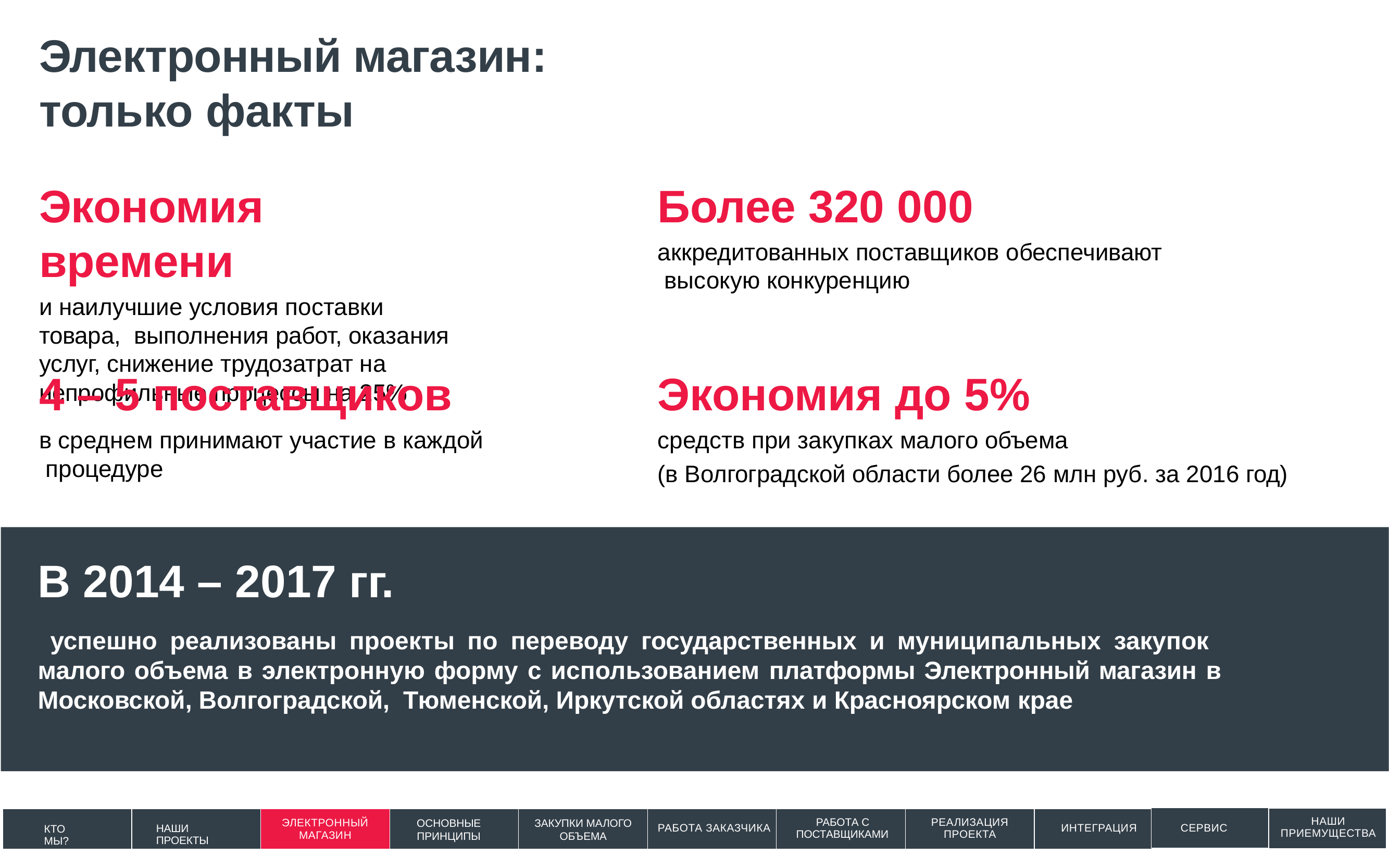

Электронный магазин: только факты
Более 320 000
аккредитованных поставщиков обеспечивают  высокую конкуренцию
Экономия времени
и наилучшие условия поставки товара,  выполнения работ, оказания услуг, снижение трудозатрат на непрофильные процессы на 25%

4 – 5 поставщиков
в среднем принимают участие в каждой  процедуре
Экономия до 5%
средств при закупках малого объема
(в Волгоградской области более 26 млн руб. за 2016 год)

В 2014 – 2017 гг.
 успешно реализованы проекты по переводу государственных и муниципальных закупок  малого объема в электронную форму с использованием платформы Электронный магазин в Московской, Волгоградской,  Тюменской, Иркутской областях и Красноярском крае

НАШИ ПРИЕМУЩЕСТВА
РАБОТА С ПОСТАВЩИКАМИ
ОСНОВНЫЕ ПРИНЦИПЫ
ЗАКУПКИ МАЛОГО
ОБЪЕМА
ЗАКУПКИ МАЛОГО ОБЪЕМА
ЗАКЛЮЧЕНИЕ
ДОГОВОРОВ
КОНТРОЛЬ И
ОТЧЕТНОСТЬ
ДОПОЛНИТЕЛЬНЫЕ
ВОЗМОЖНОСТИ
РЕАЛИЗАЦИЯ ПРОЕКТА
РЕЗУЛЬТАТЫ РАБОТЫ С OTC-SRM
ПРЕИМУЩЕСТВА
ОТС-SRM
ЭЛЕКТРОННЫЙ МАГАЗИН

РАБОТА ЗАКАЗЧИКА
ИНТЕГРАЦИЯ
СЕРВИС
НАШИ ПРОЕКТЫ
КТО МЫ?
КТО МЫ?
О СИСТЕМЕ
ПЛАНИРОВАНИЕ
ПРОЦЕДУРА ЗАКУПКИ